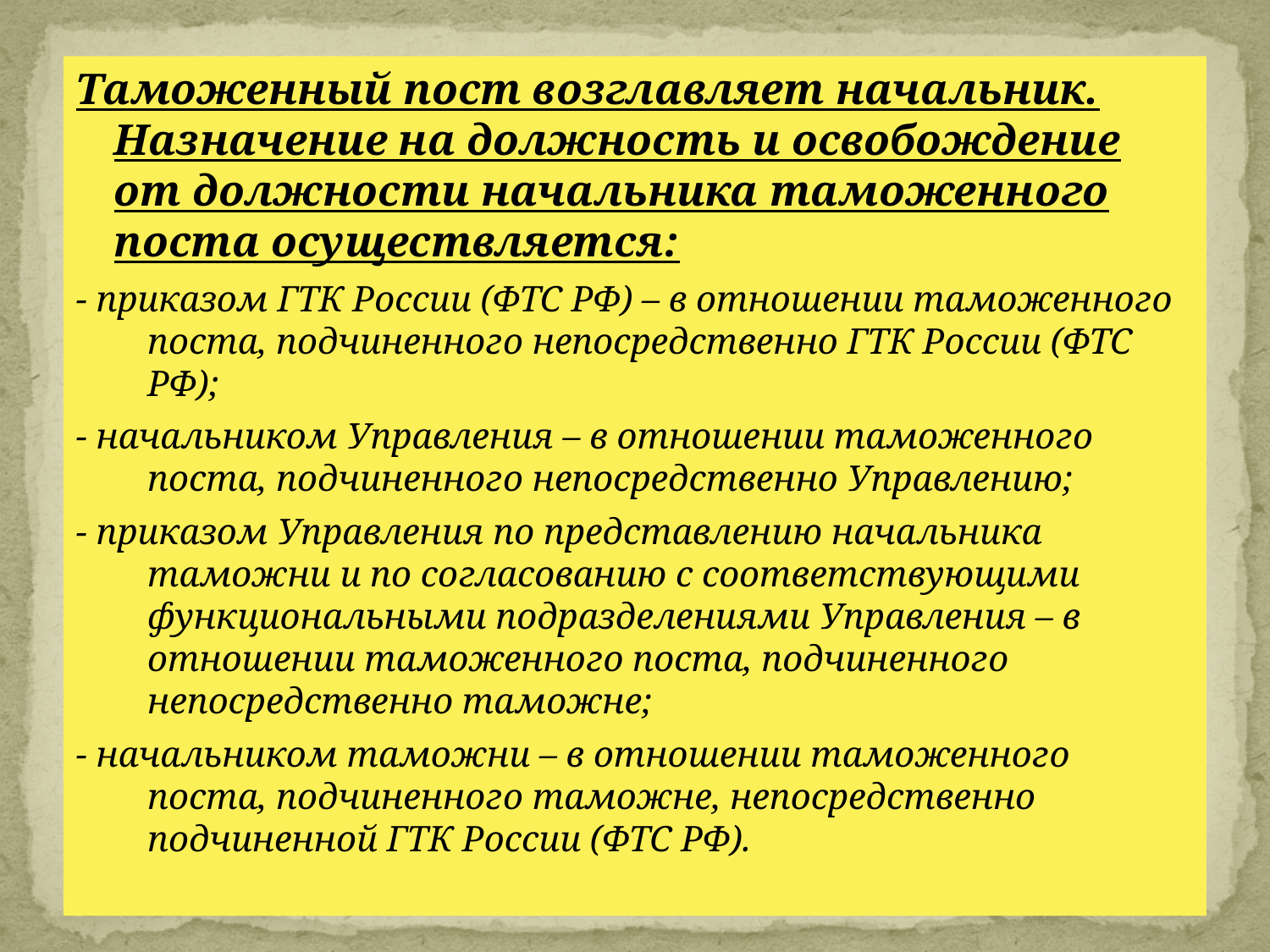

Таможенный пост возглавляет начальник. Назначение на должность и освобождение от должности начальника таможенного поста осуществляется:
- приказом ГТК России (ФТС РФ) – в отношении таможенного поста, подчиненного непосредственно ГТК России (ФТС РФ);
- начальником Управления – в отношении таможенного поста, подчиненного непосредственно Управлению;
- приказом Управления по представлению начальника таможни и по согласованию с соответствующими функциональными подразделениями Управления – в отношении таможенного поста, подчиненного непосредственно таможне;
- начальником таможни – в отношении таможенного поста, подчиненного таможне, непосредственно подчиненной ГТК России (ФТС РФ).